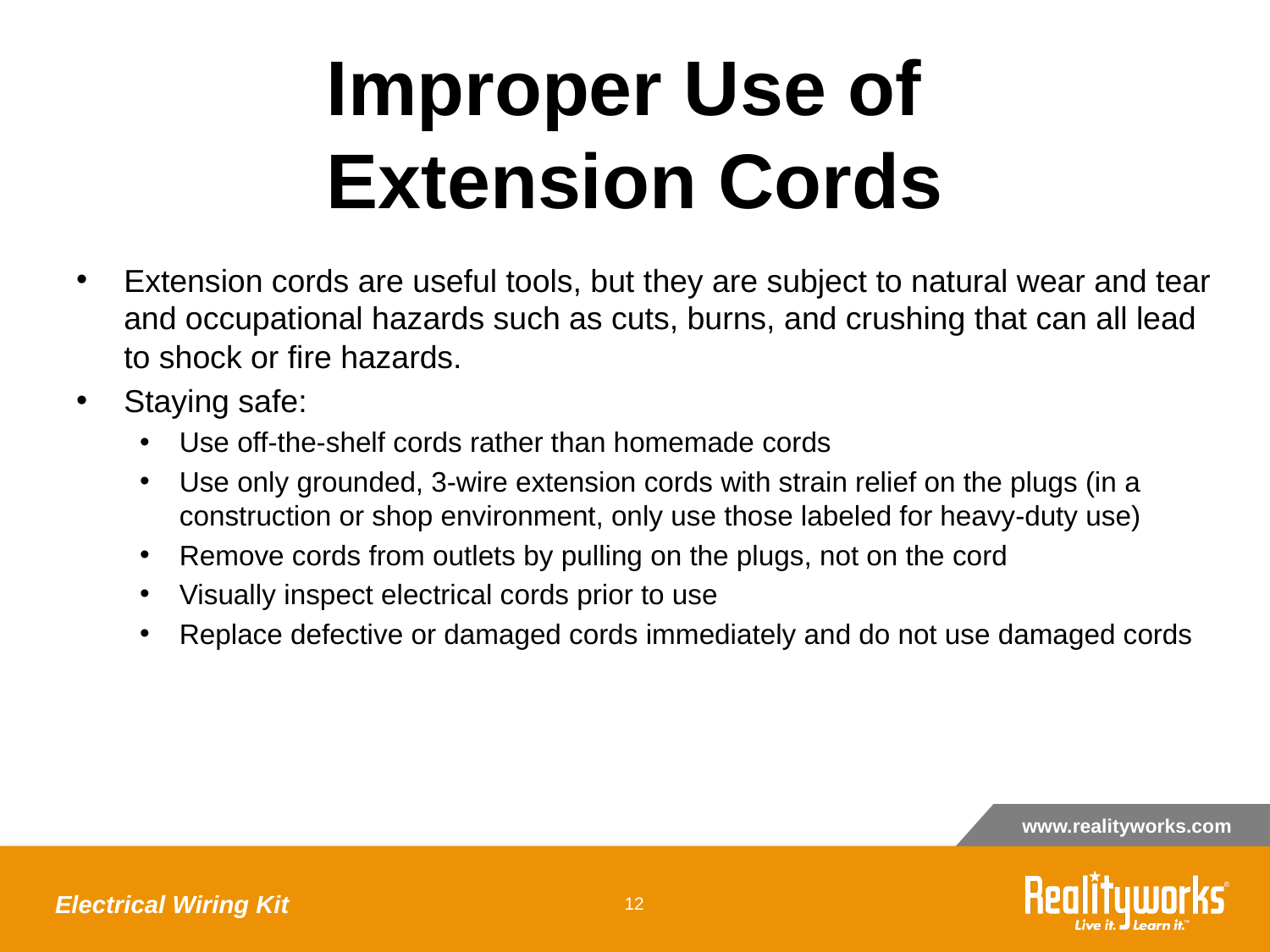

# Improper Use of Extension Cords
Extension cords are useful tools, but they are subject to natural wear and tear and occupational hazards such as cuts, burns, and crushing that can all lead to shock or fire hazards.
Staying safe:
Use off-the-shelf cords rather than homemade cords
Use only grounded, 3-wire extension cords with strain relief on the plugs (in a construction or shop environment, only use those labeled for heavy-duty use)
Remove cords from outlets by pulling on the plugs, not on the cord
Visually inspect electrical cords prior to use
Replace defective or damaged cords immediately and do not use damaged cords
Electrical Wiring Kit
12